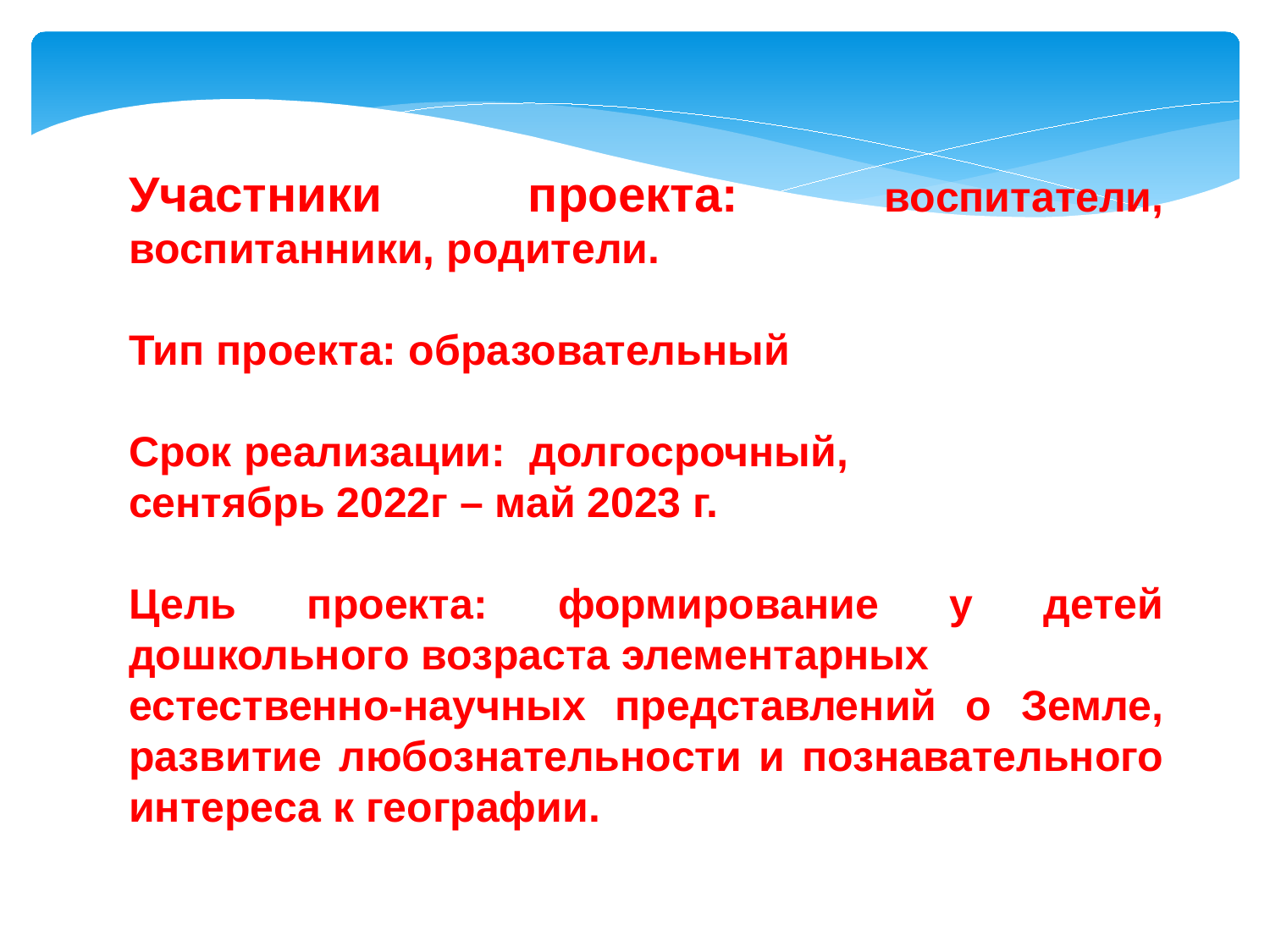

Участники проекта: воспитатели, воспитанники, родители.

Тип проекта: образовательный

Срок реализации:  долгосрочный,
сентябрь 2022г – май 2023 г.

Цель проекта: формирование у детей дошкольного возраста элементарных
естественно-научных представлений о Земле, развитие любознательности и познавательного интереса к географии.